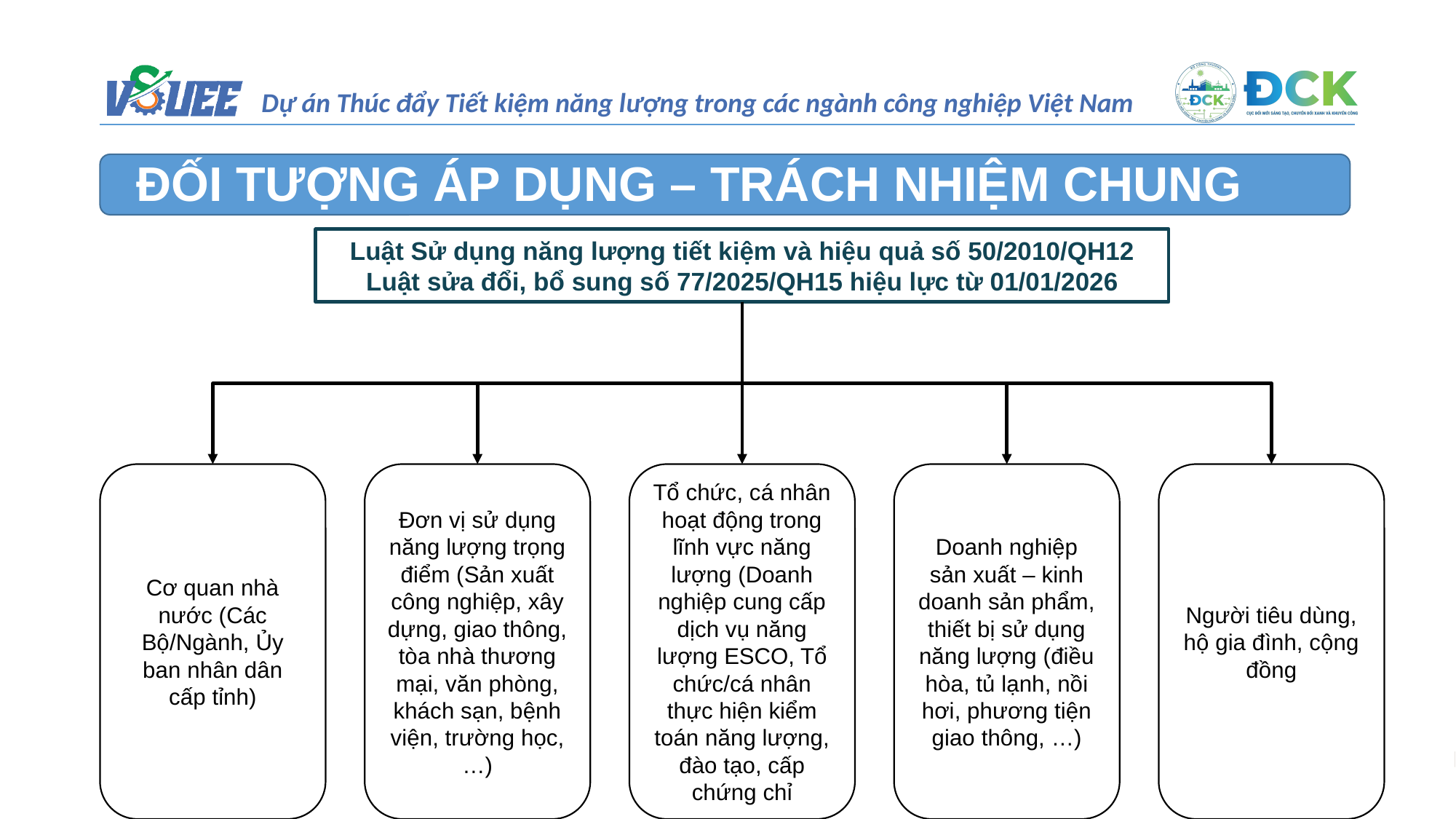

ĐỐI TƯỢNG ÁP DỤNG – TRÁCH NHIỆM CHUNG
Luật Sử dụng năng lượng tiết kiệm và hiệu quả số 50/2010/QH12
Luật sửa đổi, bổ sung số 77/2025/QH15 hiệu lực từ 01/01/2026
Cơ quan nhà nước (Các Bộ/Ngành, Ủy ban nhân dân cấp tỉnh)
Đơn vị sử dụng năng lượng trọng điểm (Sản xuất công nghiệp, xây dựng, giao thông, tòa nhà thương mại, văn phòng, khách sạn, bệnh viện, trường học,…)
Tổ chức, cá nhân hoạt động trong lĩnh vực năng lượng (Doanh nghiệp cung cấp dịch vụ năng lượng ESCO, Tổ chức/cá nhân thực hiện kiểm toán năng lượng, đào tạo, cấp chứng chỉ
Doanh nghiệp sản xuất – kinh doanh sản phẩm, thiết bị sử dụng năng lượng (điều hòa, tủ lạnh, nồi hơi, phương tiện giao thông, …)
Người tiêu dùng, hộ gia đình, cộng đồng